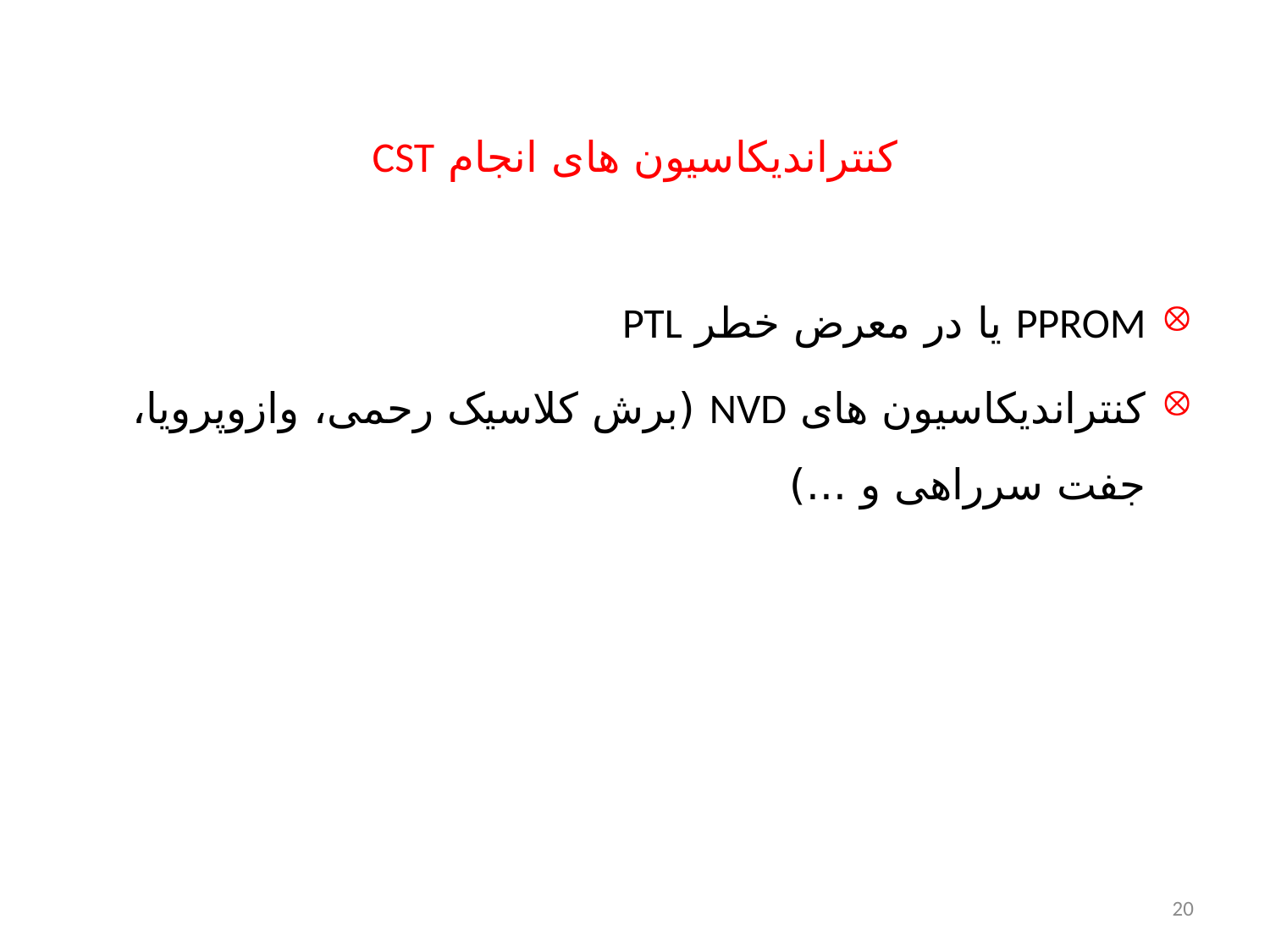

# کنتراندیکاسیون های انجام CST
PPROM یا در معرض خطر PTL
کنتراندیکاسیون های NVD (برش کلاسیک رحمی، وازوپرویا، جفت سرراهی و ...)

20